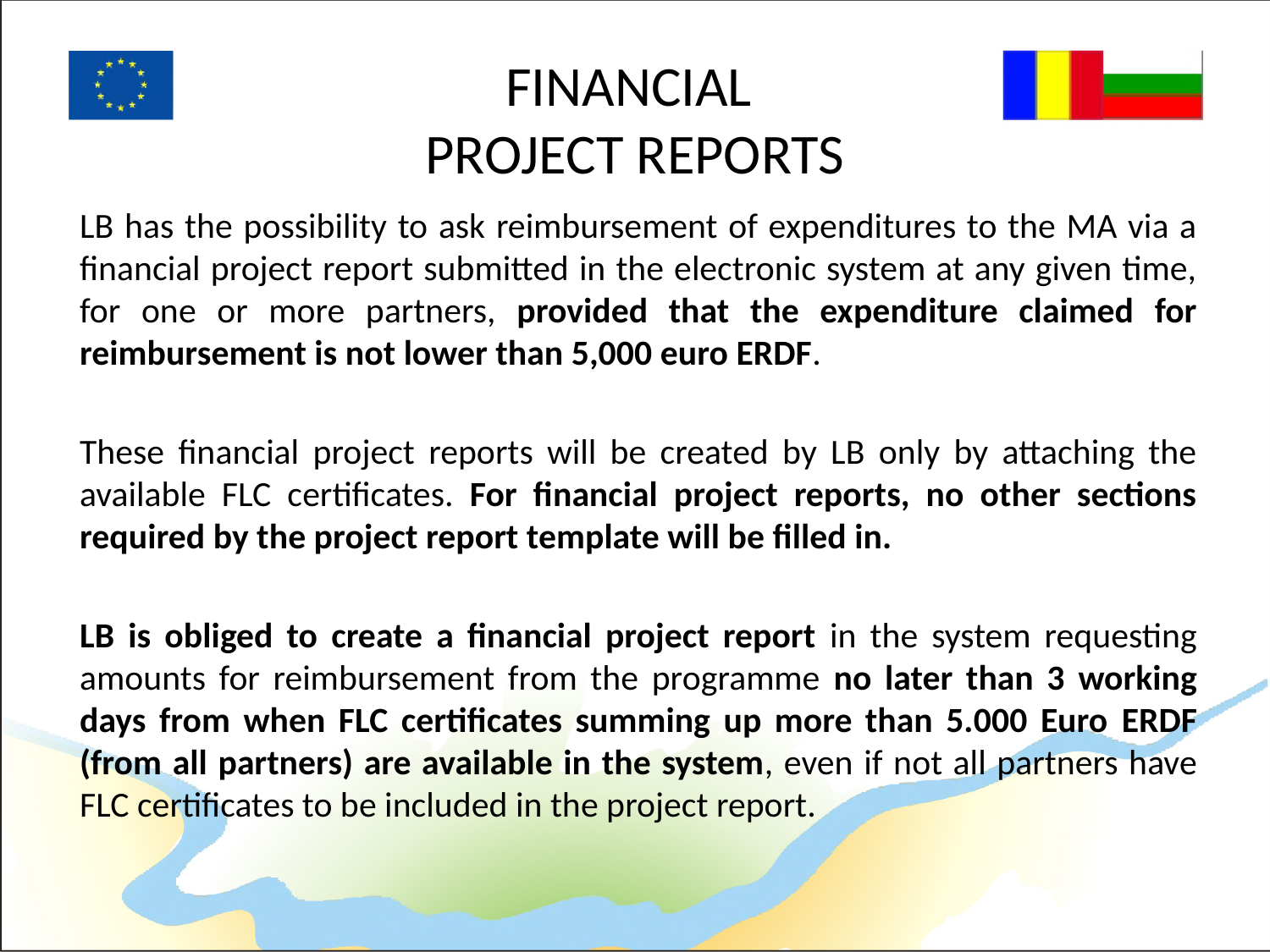

# FINANCIAL PROJECT REPORTS
LB has the possibility to ask reimbursement of expenditures to the MA via a financial project report submitted in the electronic system at any given time, for one or more partners, provided that the expenditure claimed for reimbursement is not lower than 5,000 euro ERDF.

These financial project reports will be created by LB only by attaching the available FLC certificates. For financial project reports, no other sections required by the project report template will be filled in.

LB is obliged to create a financial project report in the system requesting amounts for reimbursement from the programme no later than 3 working days from when FLC certificates summing up more than 5.000 Euro ERDF (from all partners) are available in the system, even if not all partners have FLC certificates to be included in the project report.